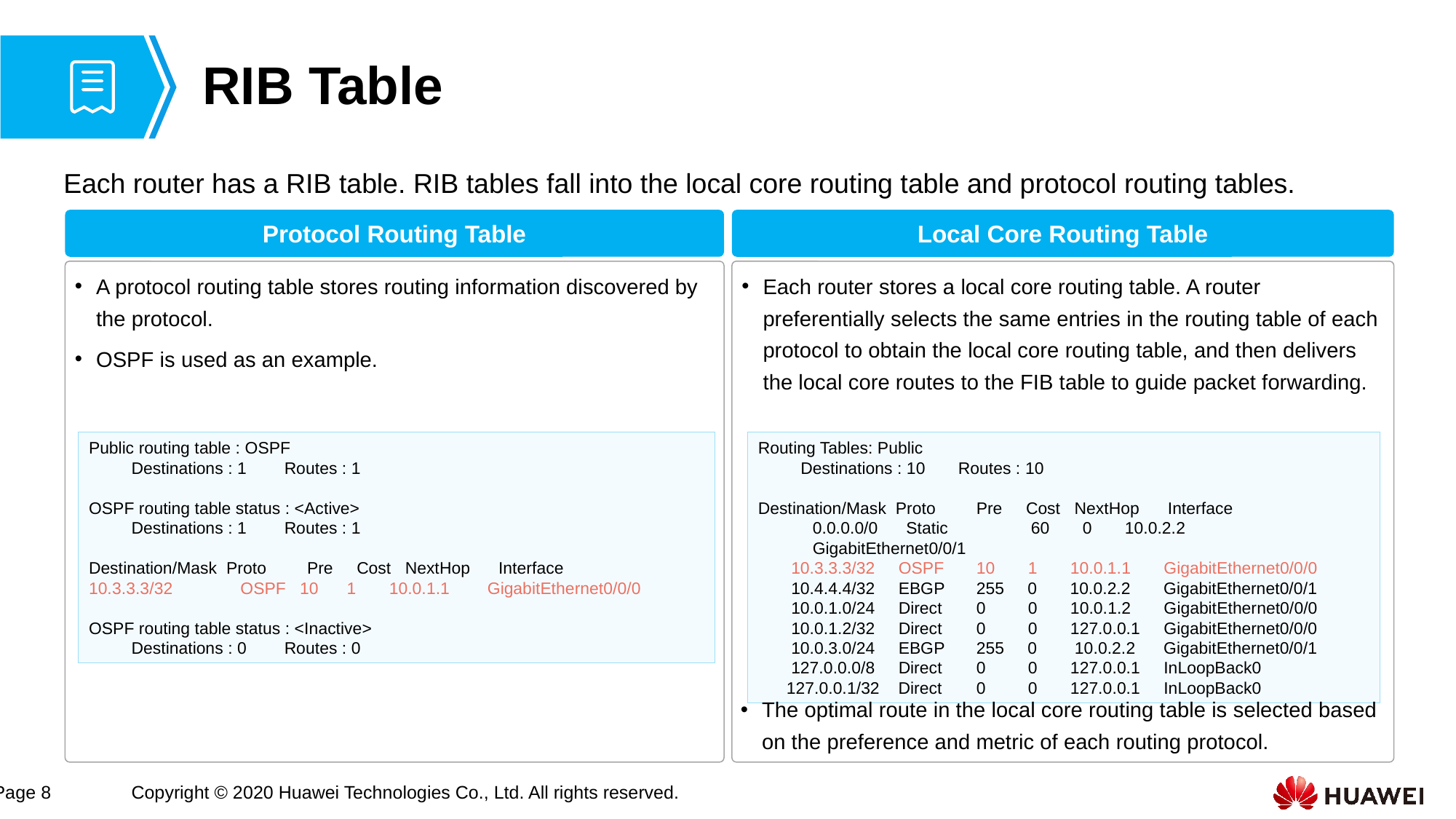

# RIB Table
Each router has a RIB table. RIB tables fall into the local core routing table and protocol routing tables.
Protocol Routing Table
Local Core Routing Table
A protocol routing table stores routing information discovered by the protocol.
OSPF is used as an example.
Each router stores a local core routing table. A router preferentially selects the same entries in the routing table of each protocol to obtain the local core routing table, and then delivers the local core routes to the FIB table to guide packet forwarding.

Public routing table : OSPF
         Destinations : 1        Routes : 1

OSPF routing table status : <Active>
         Destinations : 1        Routes : 1

Destination/Mask  Proto	Pre     Cost   NextHop      Interface
10.3.3.3/32  	         OSPF   10      1       10.0.1.1        GigabitEthernet0/0/0

OSPF routing table status : <Inactive>
         Destinations : 0        Routes : 0
Routing Tables: Public
         Destinations : 10       Routes : 10

Destination/Mask  Proto	Pre     Cost   NextHop      Interface
0.0.0.0/0      Static	60       0       10.0.2.2       GigabitEthernet0/0/1
       10.3.3.3/32     OSPF	10       1       10.0.1.1       GigabitEthernet0/0/0
       10.4.4.4/32     EBGP	255     0       10.0.2.2       GigabitEthernet0/0/1
       10.0.1.0/24     Direct	0         0       10.0.1.2       GigabitEthernet0/0/0
       10.0.1.2/32     Direct	0         0       127.0.0.1     GigabitEthernet0/0/0
       10.0.3.0/24     EBGP	255     0        10.0.2.2      GigabitEthernet0/0/1
       127.0.0.0/8     Direct	0         0       127.0.0.1     InLoopBack0
      127.0.0.1/32    Direct	0         0       127.0.0.1     InLoopBack0
The optimal route in the local core routing table is selected based on the preference and metric of each routing protocol.